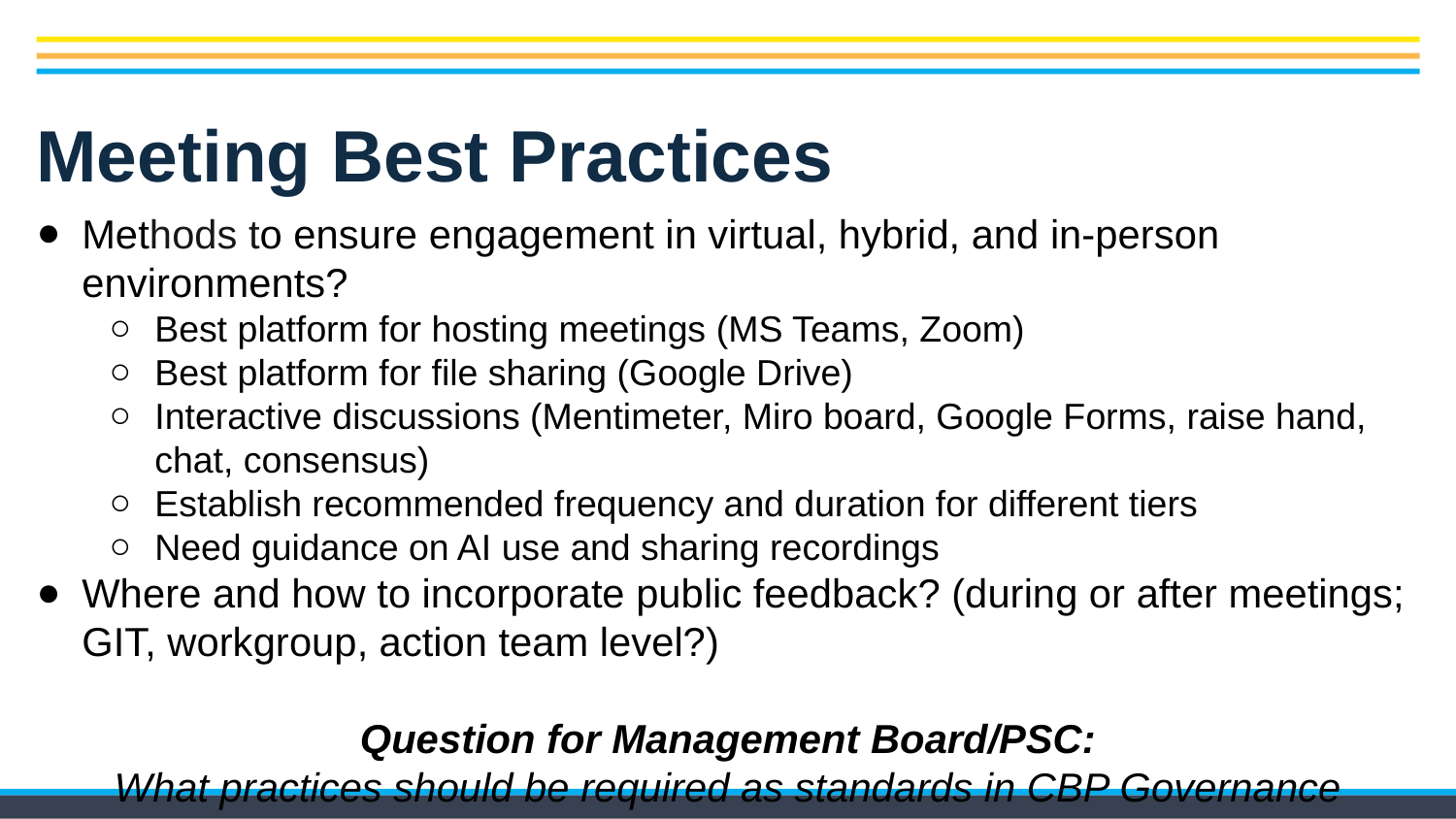

# Meeting Best Practices
Methods to ensure engagement in virtual, hybrid, and in-person environments?
Best platform for hosting meetings (MS Teams, Zoom)
Best platform for file sharing (Google Drive)
Interactive discussions (Mentimeter, Miro board, Google Forms, raise hand, chat, consensus)
Establish recommended frequency and duration for different tiers
Need guidance on AI use and sharing recordings
Where and how to incorporate public feedback? (during or after meetings; GIT, workgroup, action team level?)

Question for Management Board/PSC:
What practices should be required as standards in CBP Governance document?